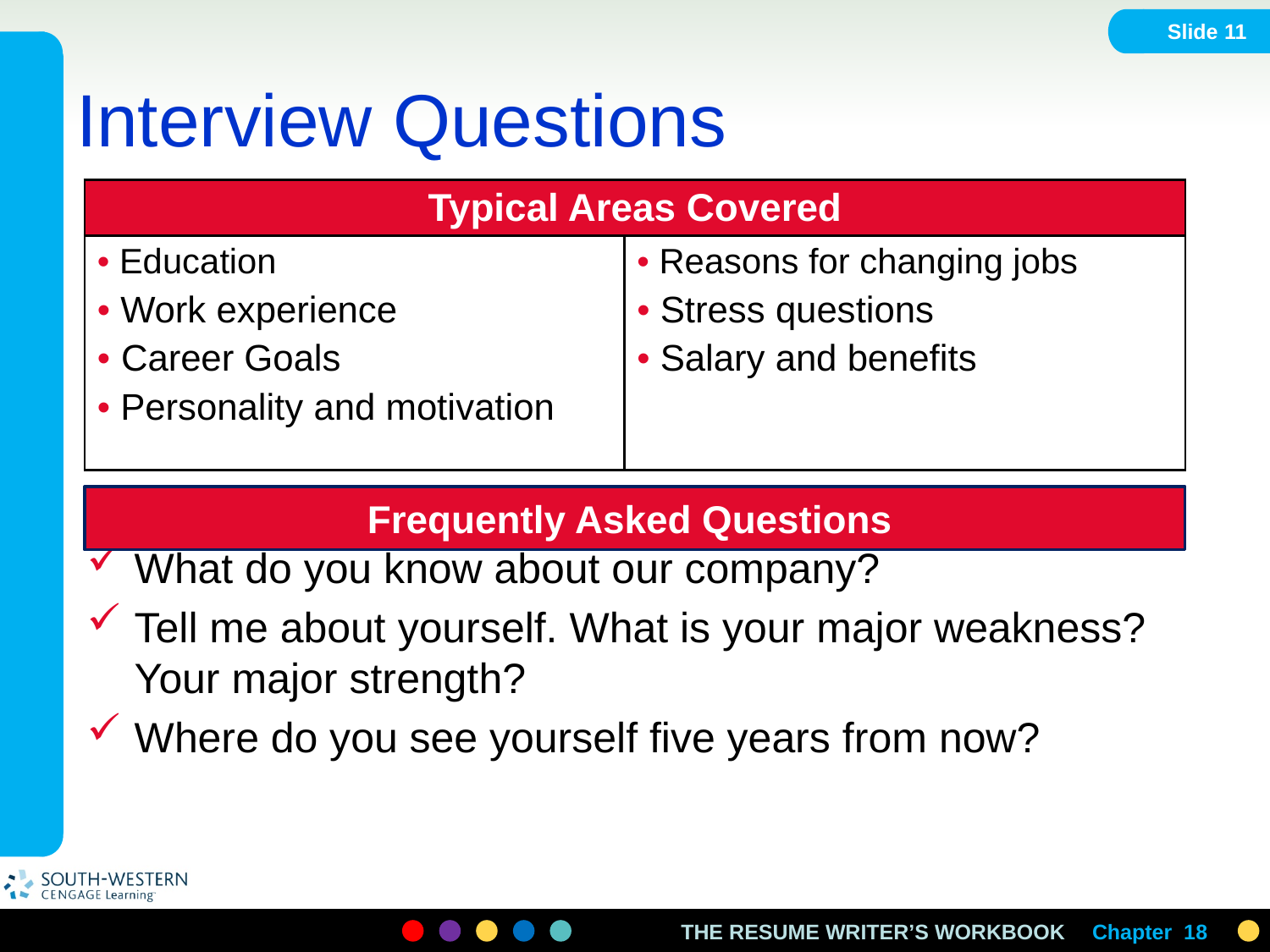

Slide 11
# Interview Questions
| Typical Areas Covered |  |
| --- | --- |
| Education Work experience Career Goals Personality and motivation | Reasons for changing jobs Stress questions Salary and benefits |

What do you know about our company?
Tell me about yourself. What is your major weakness? Your major strength?
Where do you see yourself five years from now?
Frequently Asked Questions
Chapter  18